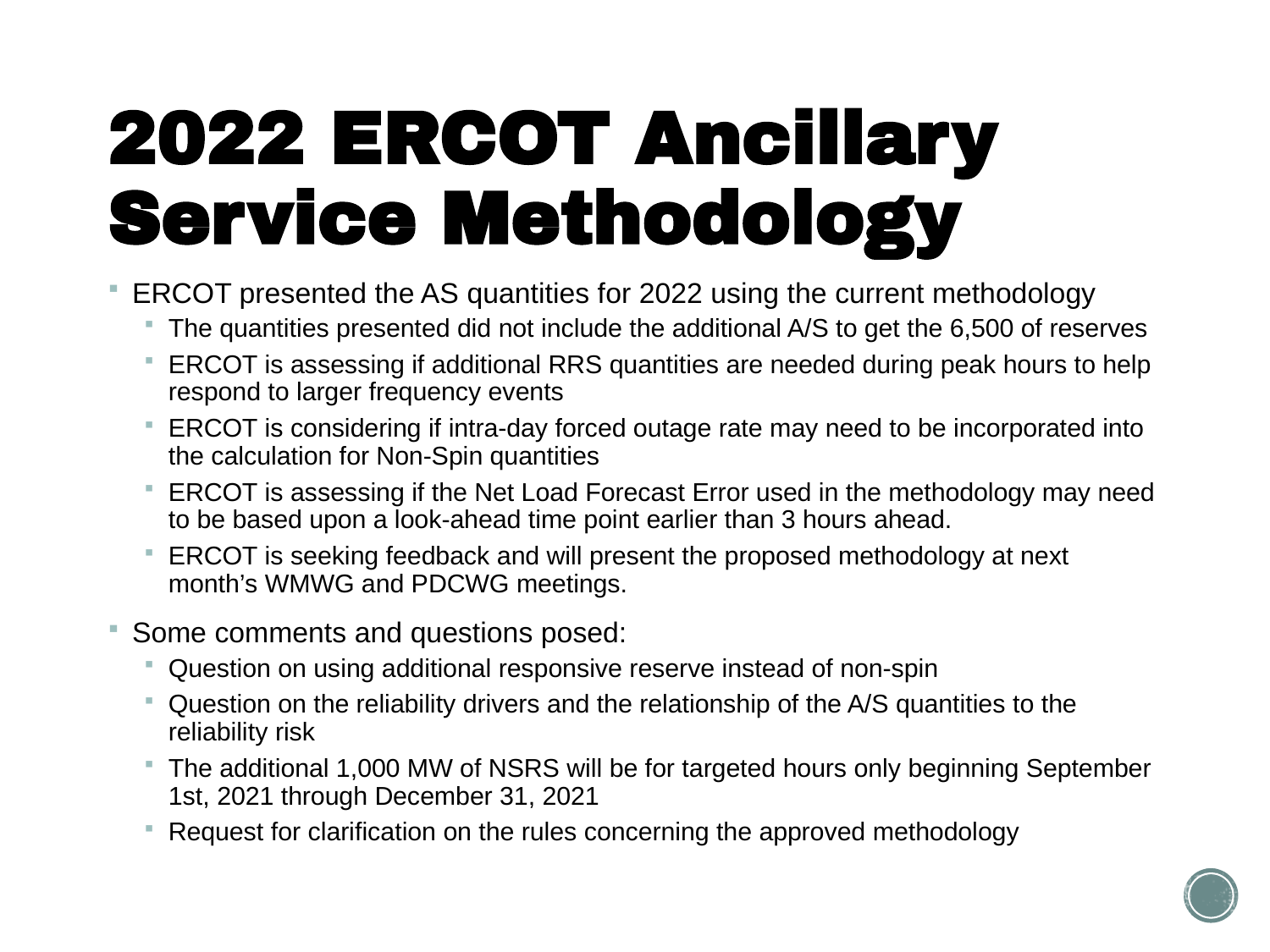

# 2022 ERCOT Ancillary Service Methodology
ERCOT presented the AS quantities for 2022 using the current methodology
The quantities presented did not include the additional A/S to get the 6,500 of reserves
ERCOT is assessing if additional RRS quantities are needed during peak hours to help respond to larger frequency events
ERCOT is considering if intra-day forced outage rate may need to be incorporated into the calculation for Non-Spin quantities
ERCOT is assessing if the Net Load Forecast Error used in the methodology may need to be based upon a look-ahead time point earlier than 3 hours ahead.
ERCOT is seeking feedback and will present the proposed methodology at next month’s WMWG and PDCWG meetings.
Some comments and questions posed:
Question on using additional responsive reserve instead of non-spin
Question on the reliability drivers and the relationship of the A/S quantities to the reliability risk
The additional 1,000 MW of NSRS will be for targeted hours only beginning September 1st, 2021 through December 31, 2021
Request for clarification on the rules concerning the approved methodology